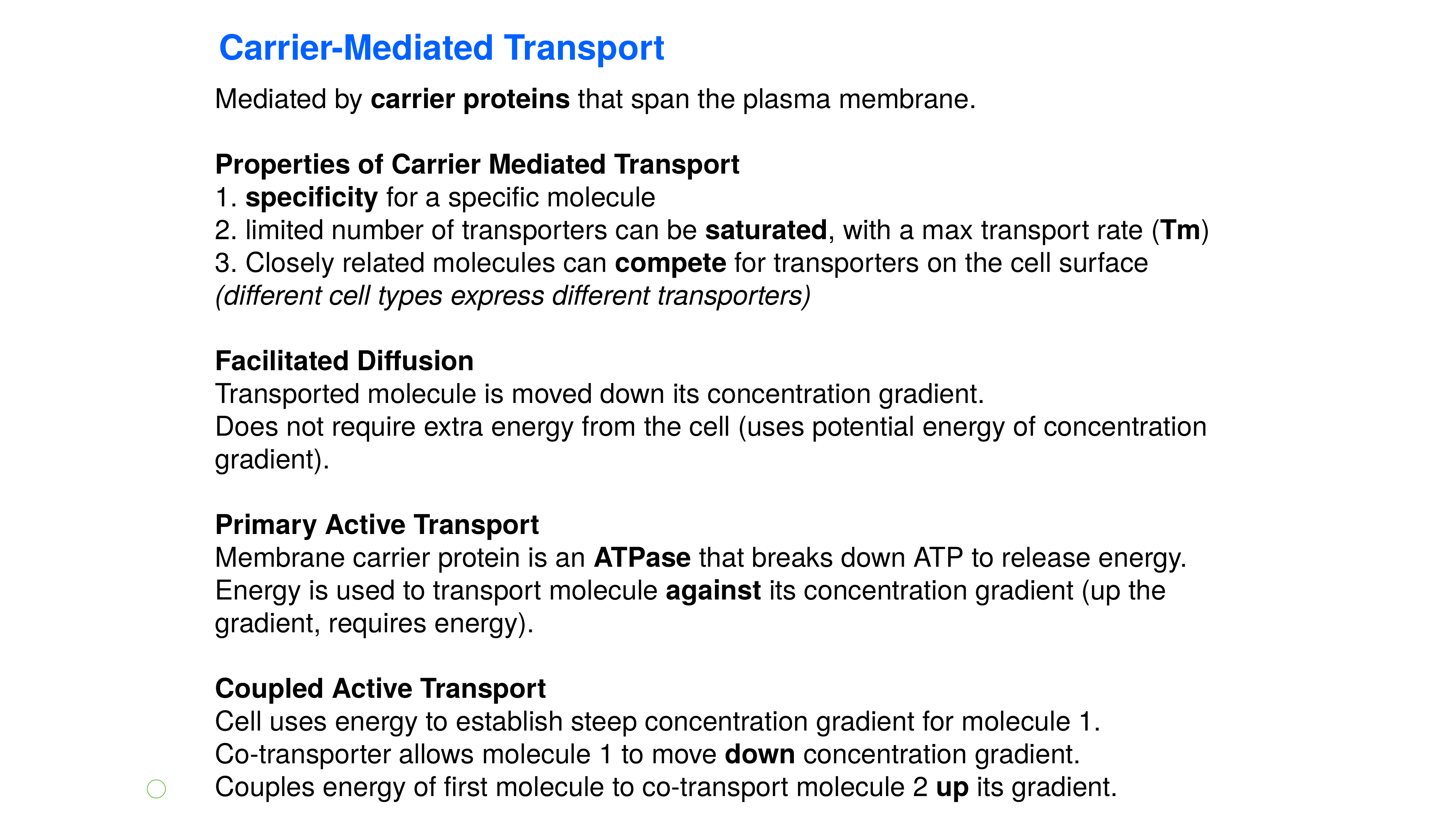

Carrier-Mediated Transport
Mediated by carrier proteins that span the plasma membrane.

Properties of Carrier Mediated Transport
1. specificity for a specific molecule
2. limited number of transporters can be saturated, with a max transport rate (Tm)
3. Closely related molecules can compete for transporters on the cell surface
(different cell types express different transporters)

Facilitated Diffusion
Transported molecule is moved down its concentration gradient.
Does not require extra energy from the cell (uses potential energy of concentration gradient).

Primary Active Transport
Membrane carrier protein is an ATPase that breaks down ATP to release energy. Energy is used to transport molecule against its concentration gradient (up the gradient, requires energy).

Coupled Active Transport
Cell uses energy to establish steep concentration gradient for molecule 1.
Co-transporter allows molecule 1 to move down concentration gradient.
Couples energy of first molecule to co-transport molecule 2 up its gradient.